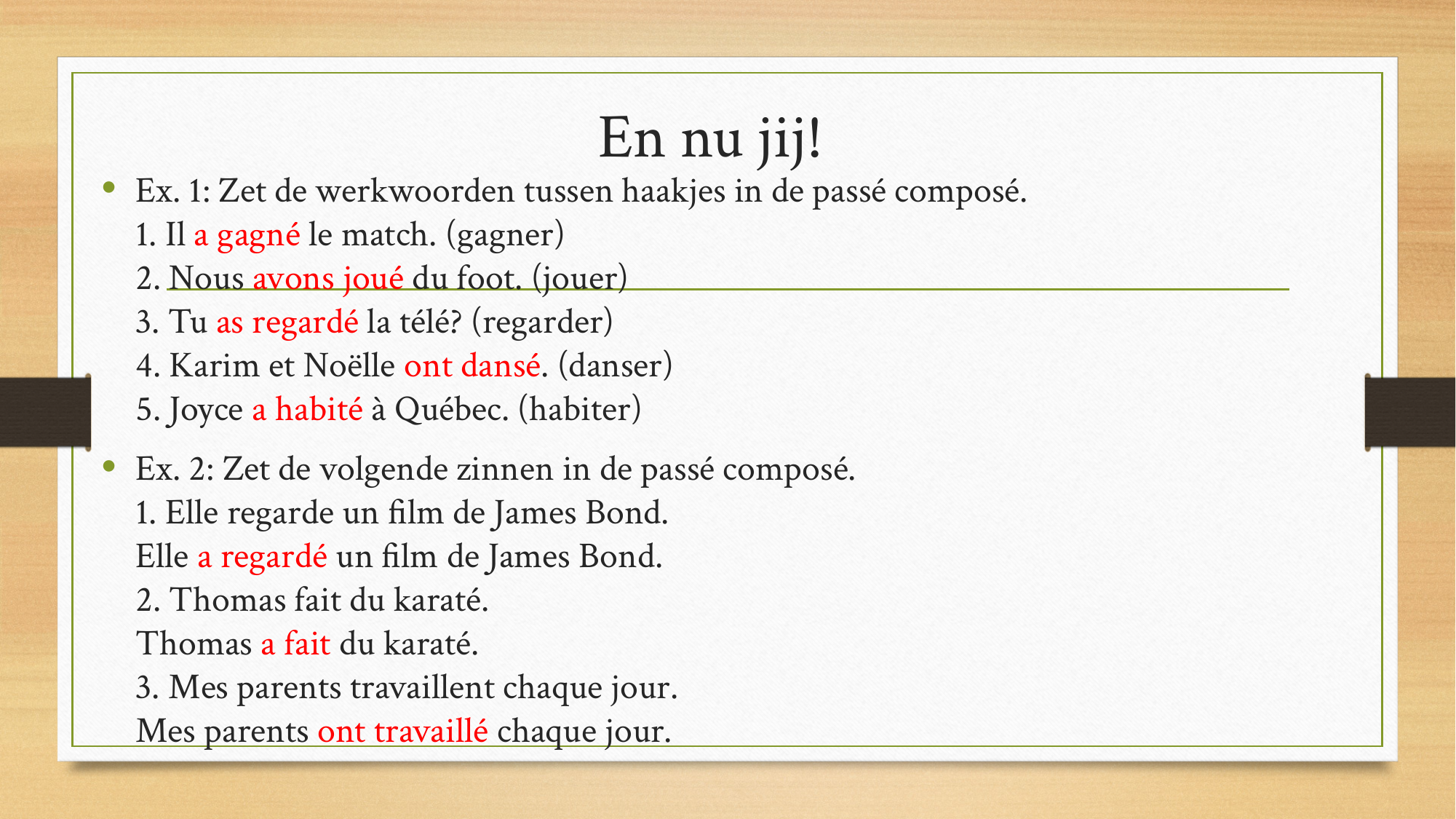

# En nu jij!
Ex. 1: Zet de werkwoorden tussen haakjes in de passé composé.
1. Il a gagné le match. (gagner)
2. Nous avons joué du foot. (jouer)
3. Tu as regardé la télé? (regarder)
4. Karim et Noëlle ont dansé. (danser)
5. Joyce a habité à Québec. (habiter)
Ex. 2: Zet de volgende zinnen in de passé composé.
1. Elle regarde un film de James Bond.
Elle a regardé un film de James Bond.
2. Thomas fait du karaté.
Thomas a fait du karaté.
3. Mes parents travaillent chaque jour.
Mes parents ont travaillé chaque jour.